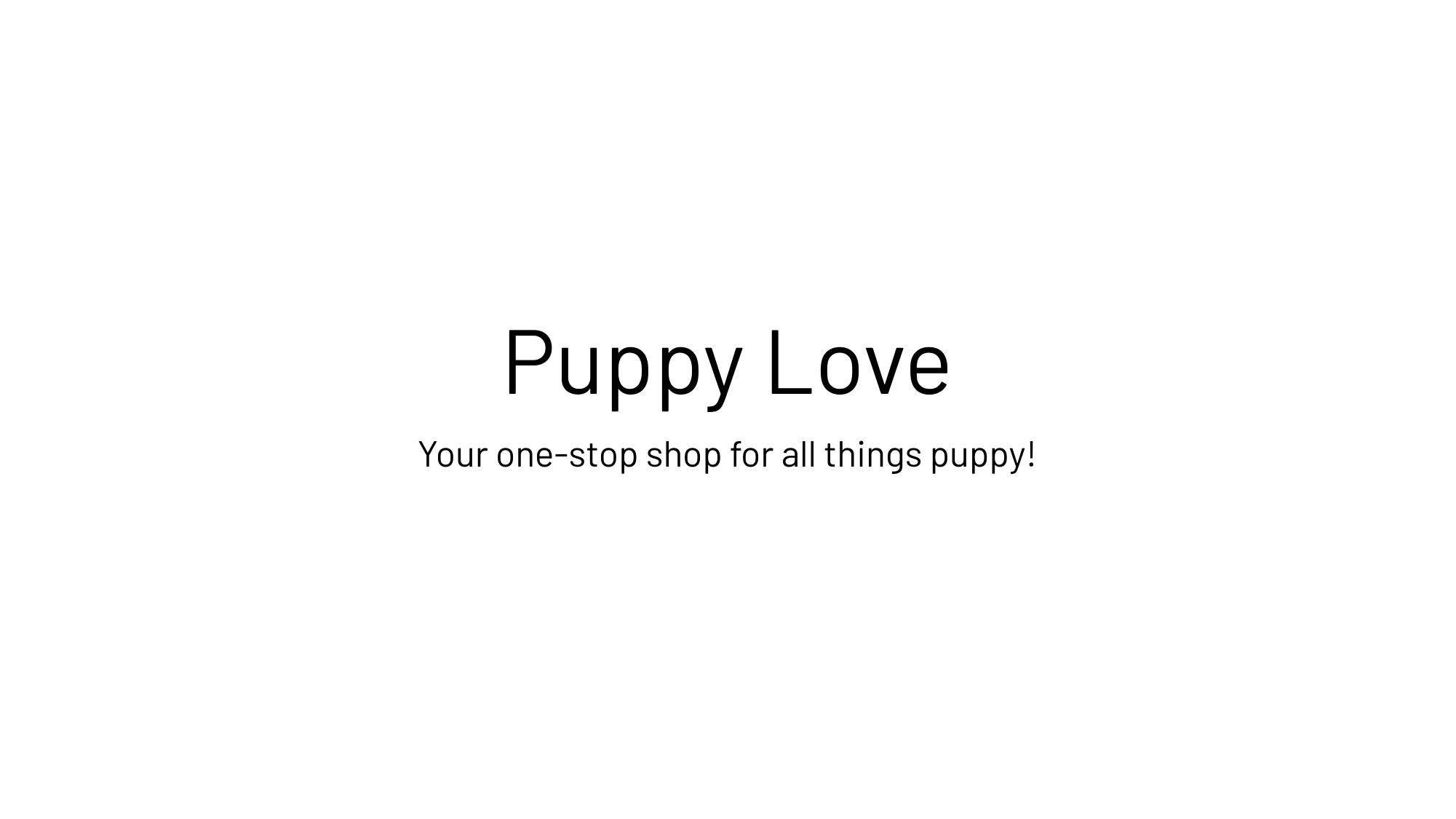

# Puppy Love
Your one-stop shop for all things puppy!